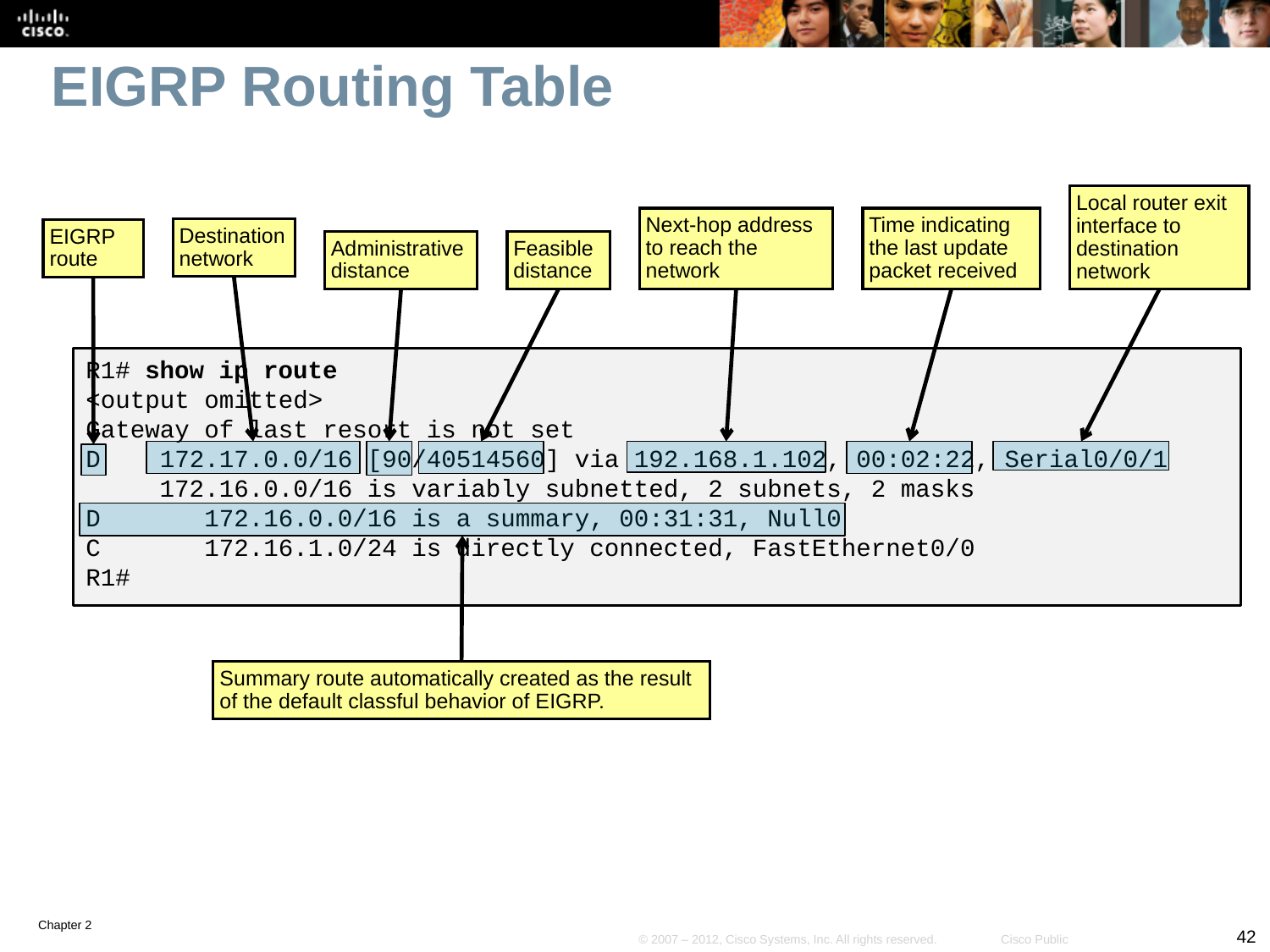

# EIGRP Routing Table
Local router exit interface to destination network
Next-hop address to reach the network
Time indicating the last update packet received
Destination network
EIGRP route
Administrative distance
Feasible distance
R1# show ip route
<output omitted>
Gateway of last resort is not set
D    172.17.0.0/16 [90/40514560] via 192.168.1.102, 00:02:22, Serial0/0/1
     172.16.0.0/16 is variably subnetted, 2 subnets, 2 masks
D       172.16.0.0/16 is a summary, 00:31:31, Null0
C       172.16.1.0/24 is directly connected, FastEthernet0/0
R1#

Summary route automatically created as the result of the default classful behavior of EIGRP.